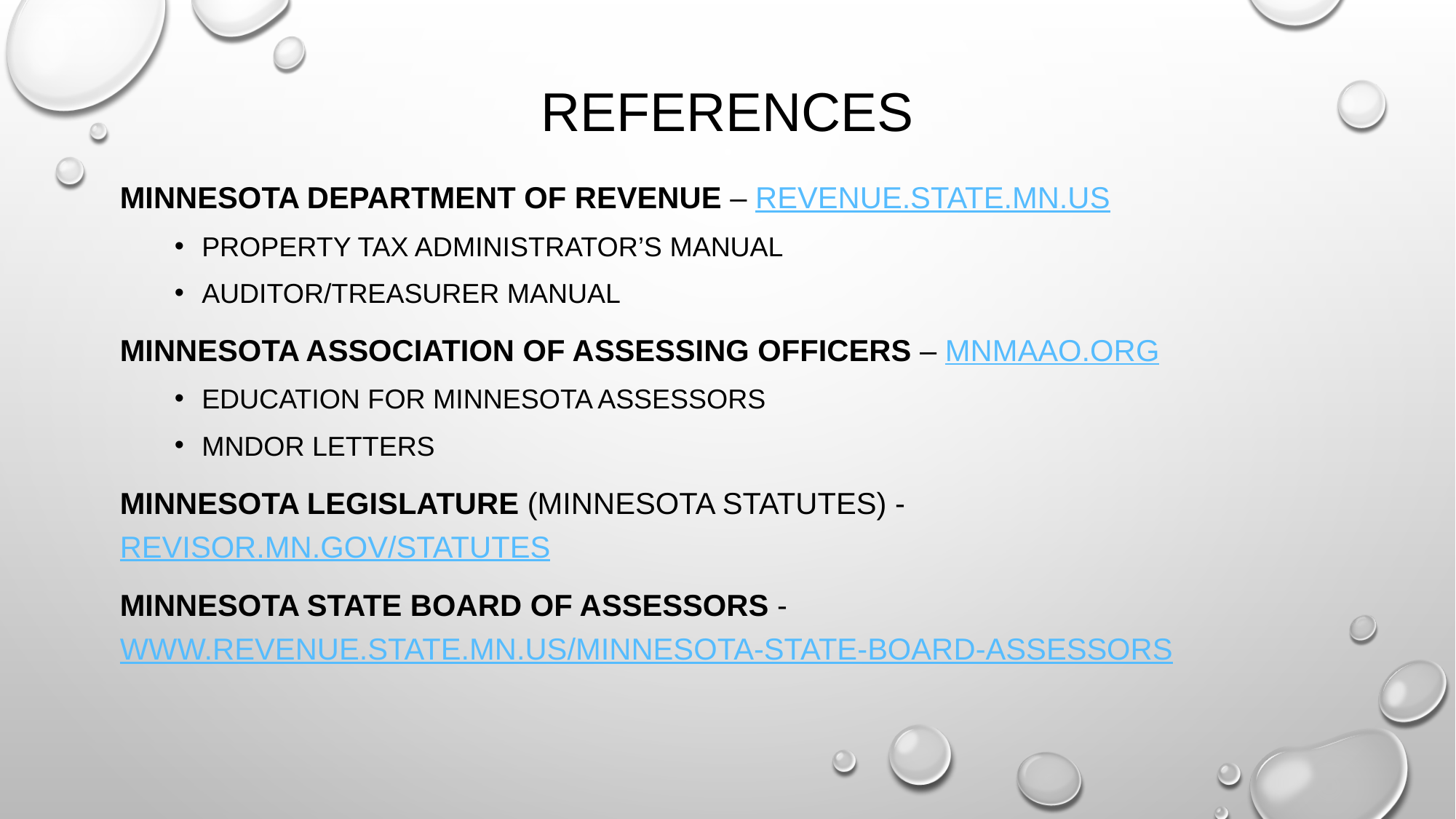

# references
Minnesota department of revenue – revenue.state.mn.us
Property tax administrator’s manual
Auditor/treasurer manual
Minnesota association of assessing officers – mnmaao.org
Education for Minnesota assessors
Mndor letters
Minnesota legislature (Minnesota statutes) - revisor.mn.gov/statutes
Minnesota state board of assessors - www.revenue.state.mn.us/minnesota-state-board-assessors